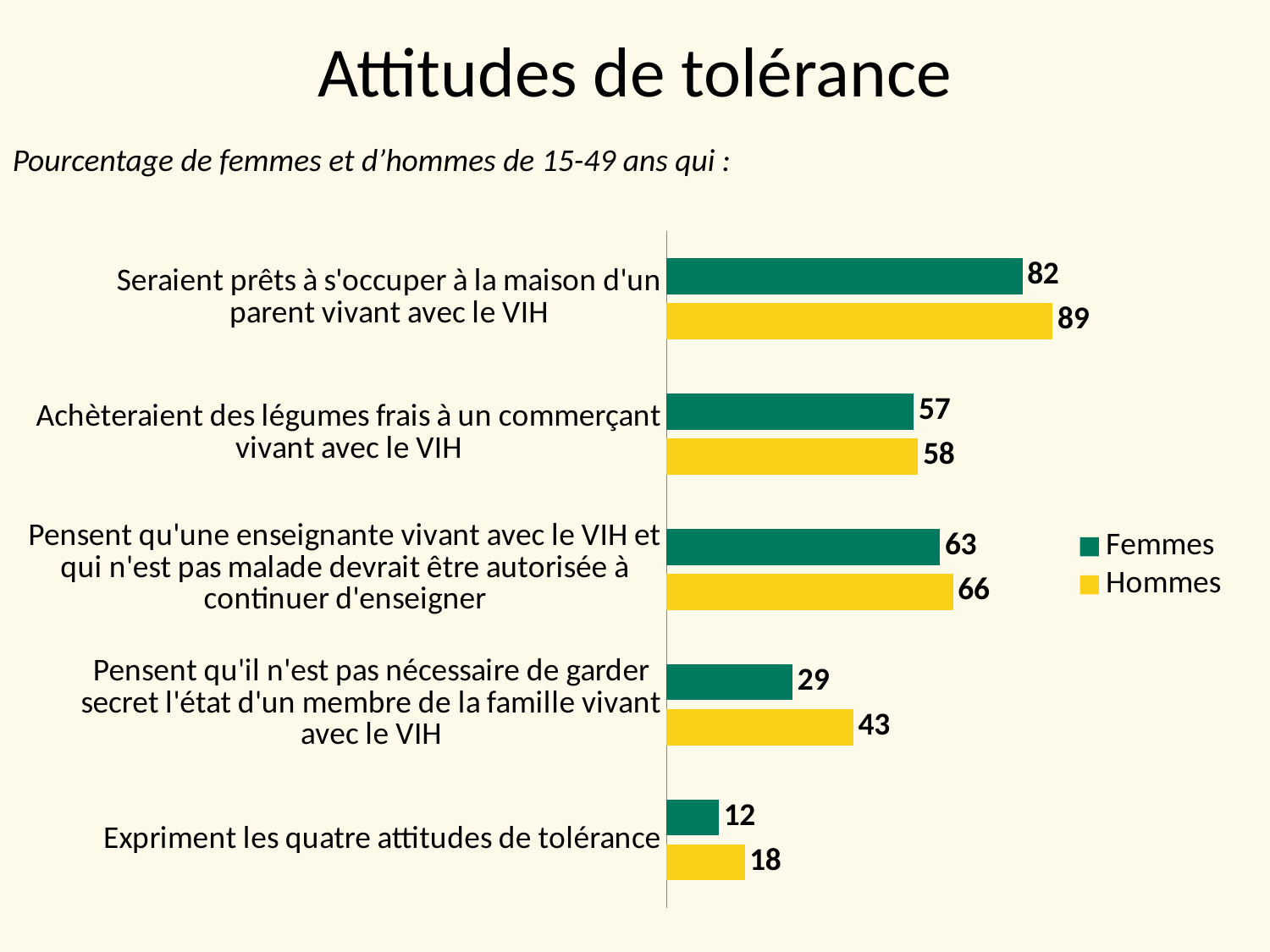

# Attitudes de tolérance
Pourcentage de femmes et d’hommes de 15-49 ans qui :

### Chart

| Category | Hommes | Femmes |
|---|---|---|
| Expriment les quatre attitudes de tolérance | 18.0 | 12.0 |
| Pensent qu'il n'est pas nécessaire de garder secret l'état d'un membre de la famille vivant avec le VIH | 43.0 | 29.0 |
| Pensent qu'une enseignante vivant avec le VIH et qui n'est pas malade devrait être autorisée à continuer d'enseigner | 66.0 | 63.0 |
| Achèteraient des légumes frais à un commerçant vivant avec le VIH | 58.0 | 57.0 |
| Seraient prêts à s'occuper à la maison d'un parent vivant avec le VIH | 89.0 | 82.0 |